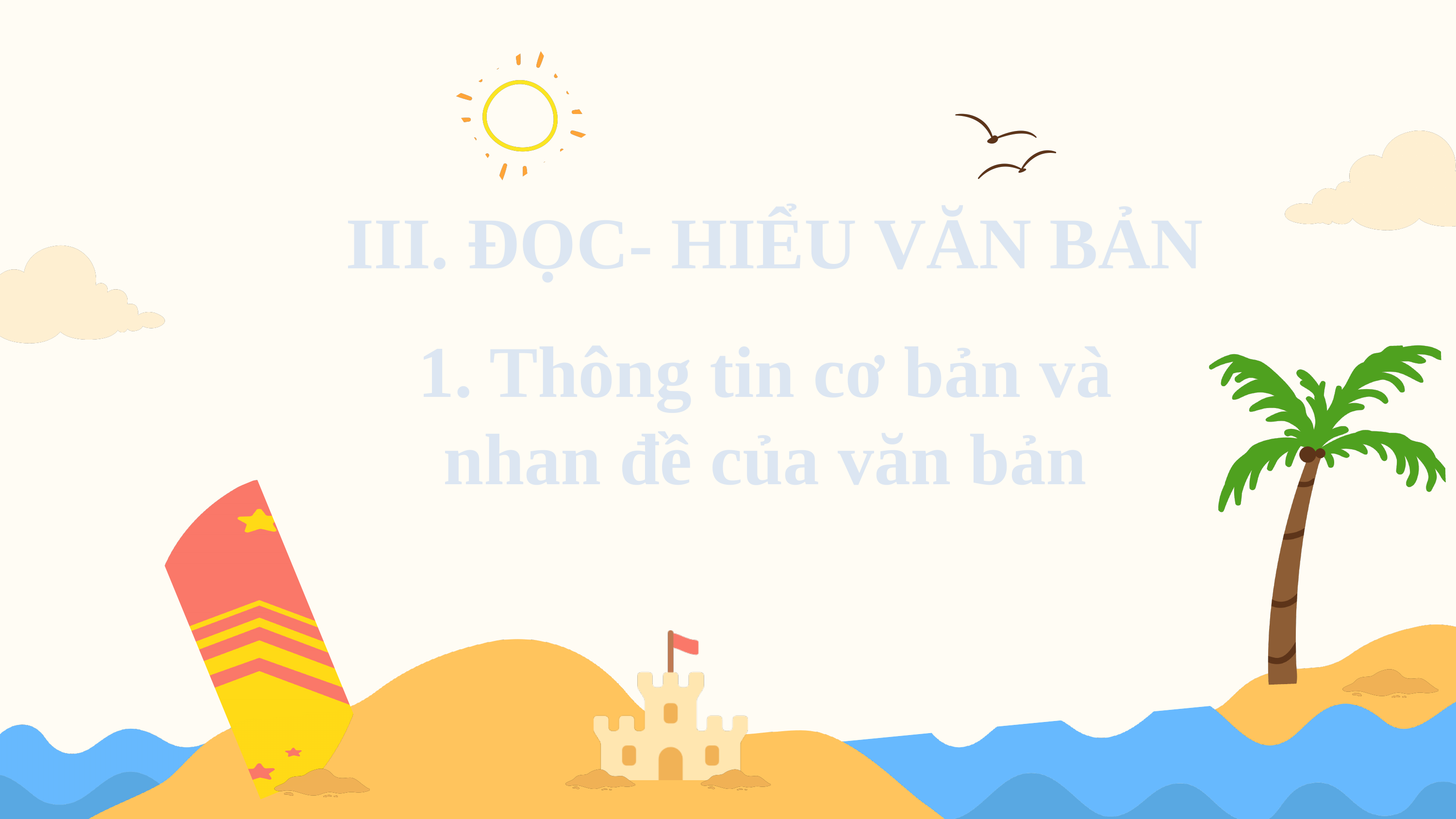

III. ĐỌC- HIỂU VĂN BẢN

1. Thông tin cơ bản và nhan đề của văn bản